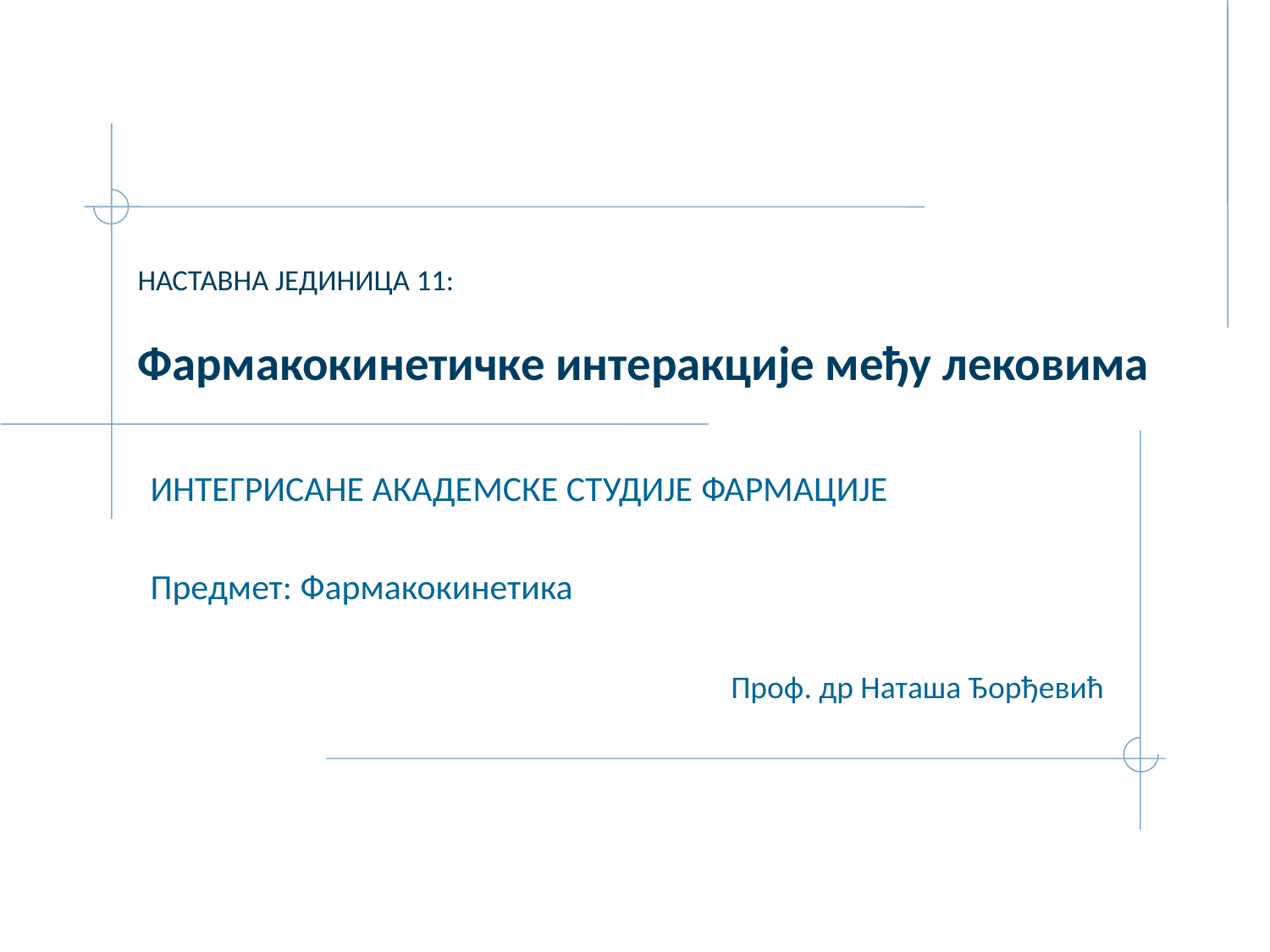

# НАСТАВНА ЈЕДИНИЦА 11: Фармакокинетичке интеракције међу лековима
ИНТЕГРИСАНЕ АКАДЕМСКЕ СТУДИЈЕ ФАРМАЦИЈЕ

Предмет: Фармакокинетика

Проф. др Наташа Ђорђевић